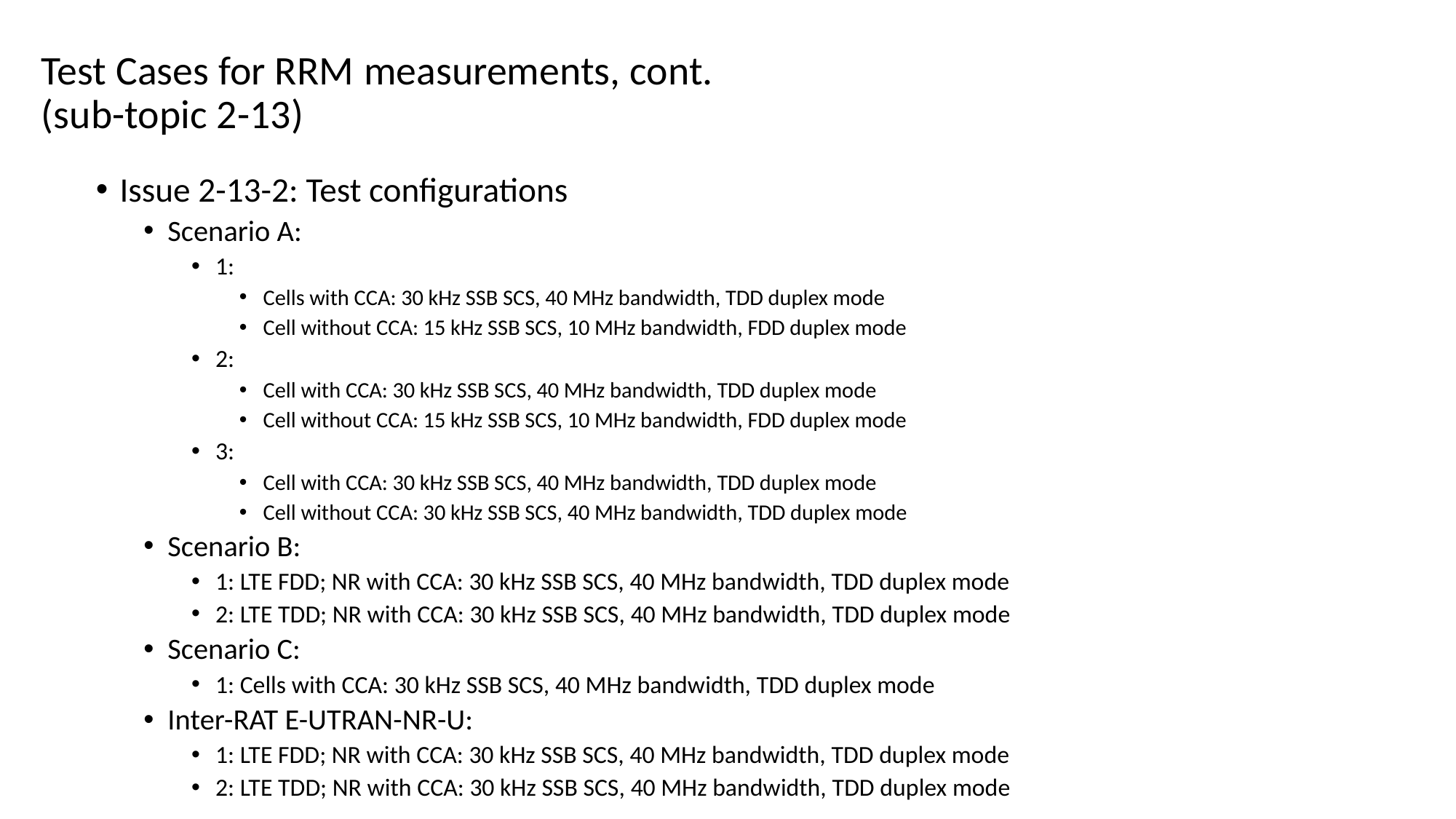

# Test Cases for RRM measurements, cont. (sub-topic 2-13)

Issue 2-13-2: Test configurations
Scenario A:
1:
Cells with CCA: 30 kHz SSB SCS, 40 MHz bandwidth, TDD duplex mode
Cell without CCA: 15 kHz SSB SCS, 10 MHz bandwidth, FDD duplex mode
2:
Cell with CCA: 30 kHz SSB SCS, 40 MHz bandwidth, TDD duplex mode
Cell without CCA: 15 kHz SSB SCS, 10 MHz bandwidth, FDD duplex mode
3:
Cell with CCA: 30 kHz SSB SCS, 40 MHz bandwidth, TDD duplex mode
Cell without CCA: 30 kHz SSB SCS, 40 MHz bandwidth, TDD duplex mode
Scenario B:
1: LTE FDD; NR with CCA: 30 kHz SSB SCS, 40 MHz bandwidth, TDD duplex mode
2: LTE TDD; NR with CCA: 30 kHz SSB SCS, 40 MHz bandwidth, TDD duplex mode
Scenario C:
1: Cells with CCA: 30 kHz SSB SCS, 40 MHz bandwidth, TDD duplex mode
Inter-RAT E-UTRAN-NR-U:
1: LTE FDD; NR with CCA: 30 kHz SSB SCS, 40 MHz bandwidth, TDD duplex mode
2: LTE TDD; NR with CCA: 30 kHz SSB SCS, 40 MHz bandwidth, TDD duplex mode